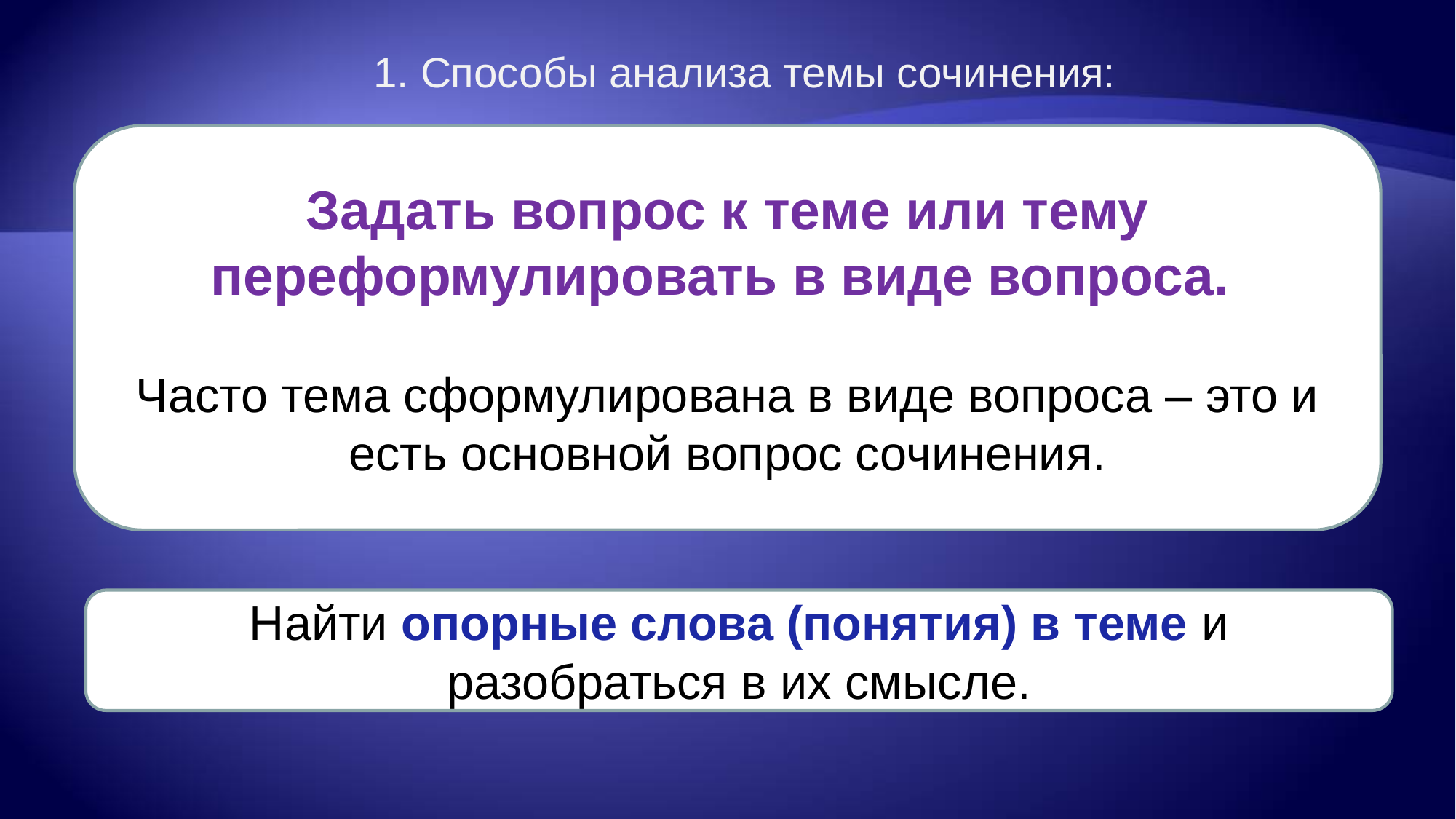

1. Способы анализа темы сочинения:
Задать вопрос к теме или тему переформулировать в виде вопроса.

Часто тема сформулирована в виде вопроса – это и есть основной вопрос сочинения.
Найти опорные слова (понятия) в теме и разобраться в их смысле.